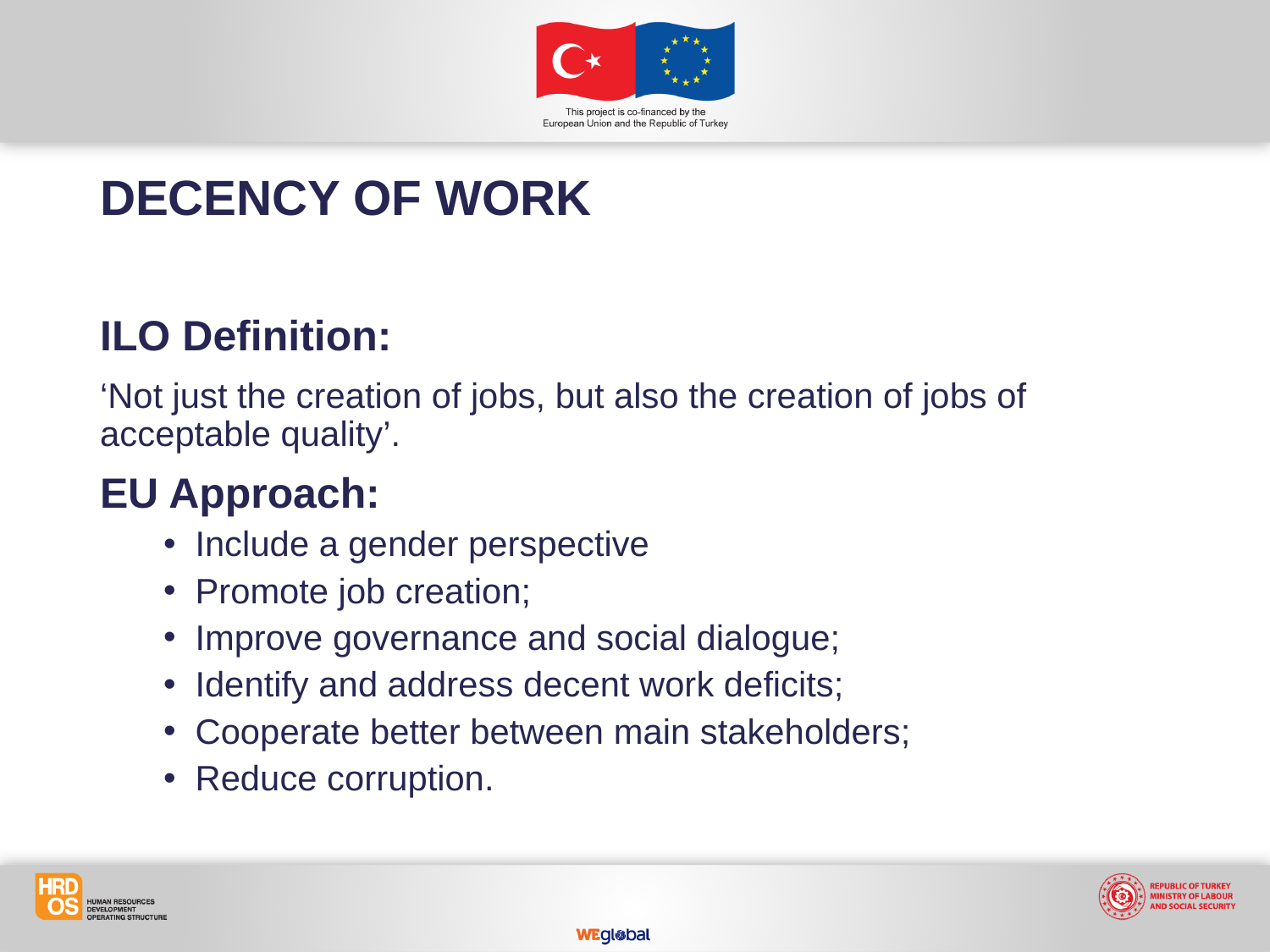

DECENCY OF WORK

ILO Definition:
‘Not just the creation of jobs, but also the creation of jobs of acceptable quality’.
EU Approach:
Include a gender perspective
Promote job creation;
Improve governance and social dialogue;
Identify and address decent work deficits;
Cooperate better between main stakeholders;
Reduce corruption.